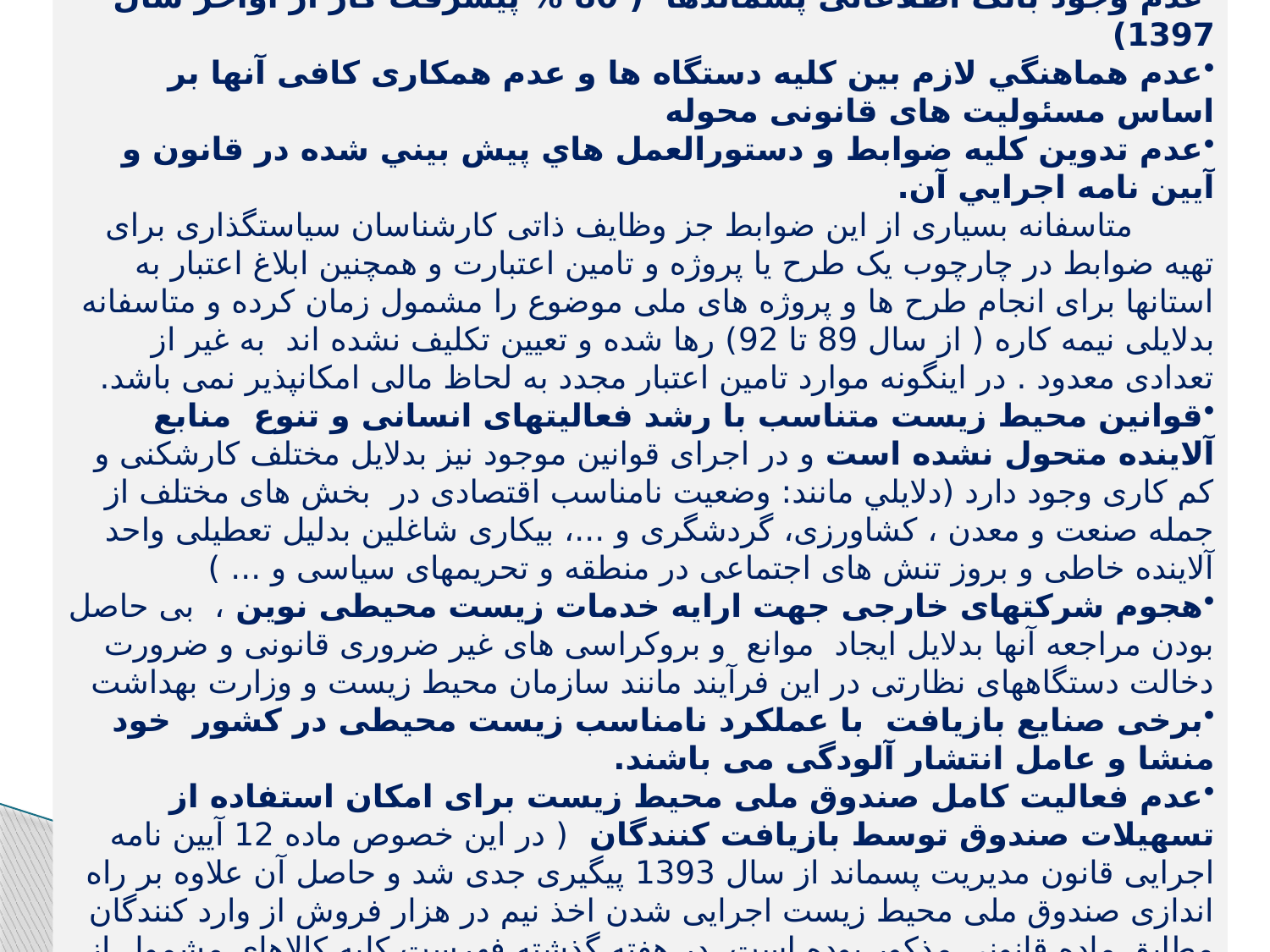

سایر چالش های مشترک و کلی  :
عدم وجود بانک اطلاعاتی پسماندها  ( 80 % پیشرفت کار از اواخر سال 1397)
عدم هماهنگي لازم بين كليه دستگاه ها و عدم همکاری کافی آنها بر اساس مسئولیت های قانونی محوله
عدم تدوين كليه ضوابط و دستورالعمل هاي پيش بيني شده در قانون و آيين نامه اجرايي آن.
        متاسفانه بسیاری از این ضوابط جز وظایف ذاتی کارشناسان سیاستگذاری برای تهیه ضوابط در چارچوب یک طرح یا پروژه و تامین اعتبارت و همچنین ابلاغ اعتبار به استانها برای انجام طرح ها و پروژه های ملی موضوع را مشمول زمان کرده و متاسفانه بدلایلی نیمه کاره ( از سال 89 تا 92) رها شده و تعیین تکلیف نشده اند  به غیر از تعدادی معدود . در اینگونه موارد تامین اعتبار مجدد به لحاظ مالی امکانپذیر نمی باشد.
قوانین محیط زیست متناسب با رشد فعالیتهای انسانی و تنوع  منابع آلاینده متحول نشده است و در اجرای قوانین موجود نیز بدلایل مختلف کارشکنی و کم کاری وجود دارد (دلايلي مانند: وضعیت نامناسب اقتصادی در  بخش های مختلف از جمله صنعت و معدن ، کشاورزی، گردشگری و ...، بیکاری شاغلین بدلیل تعطیلی واحد آلاینده خاطی و بروز تنش های اجتماعی در منطقه و تحریمهای سیاسی و ... )
هجوم شرکتهای خارجی جهت ارایه خدمات زیست محیطی نوین ،  بی حاصل بودن مراجعه آنها بدلایل ایجاد  موانع  و بروکراسی های غیر ضروری قانونی و ضرورت  دخالت دستگاههای نظارتی در این فرآیند مانند سازمان محیط زیست و وزارت بهداشت
برخی صنایع بازیافت  با عملکرد نامناسب زیست محیطی در کشور  خود منشا و عامل انتشار آلودگی می باشند.
عدم فعالیت کامل صندوق ملی محیط زیست برای امکان استفاده از تسهیلات صندوق توسط بازیافت کنندگان  ( در این خصوص ماده 12 آیین نامه اجرایی قانون مدیریت پسماند از سال 1393 پیگیری جدی شد و حاصل آن علاوه بر راه اندازی صندوق ملی محیط زیست اجرایی شدن اخذ نیم در هزار فروش از وارد کنندگان مطابق ماده قانونی مذکور بوده است. در هفته گذشته فهرست کلیه کالاهای مشمول از کتاب مقررات صادرات – واردات احصا و به گمرک اعلام گردید).